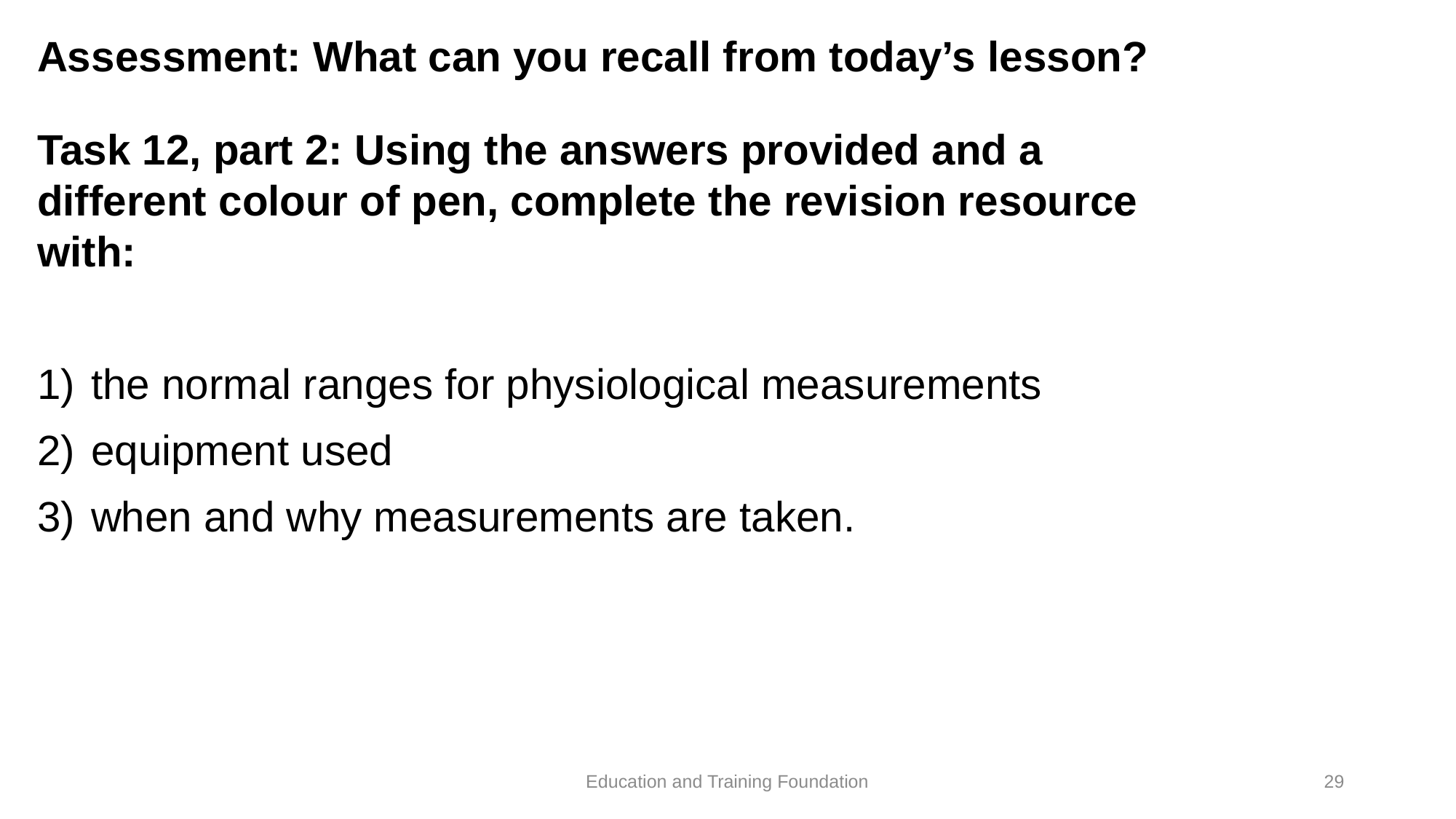

# Assessment: What can you recall from today’s lesson?
Task 12, part 2: Using the answers provided and a different colour of pen, complete the revision resource with:

the normal ranges for physiological measurements
equipment used
when and why measurements are taken.
Education and Training Foundation
29